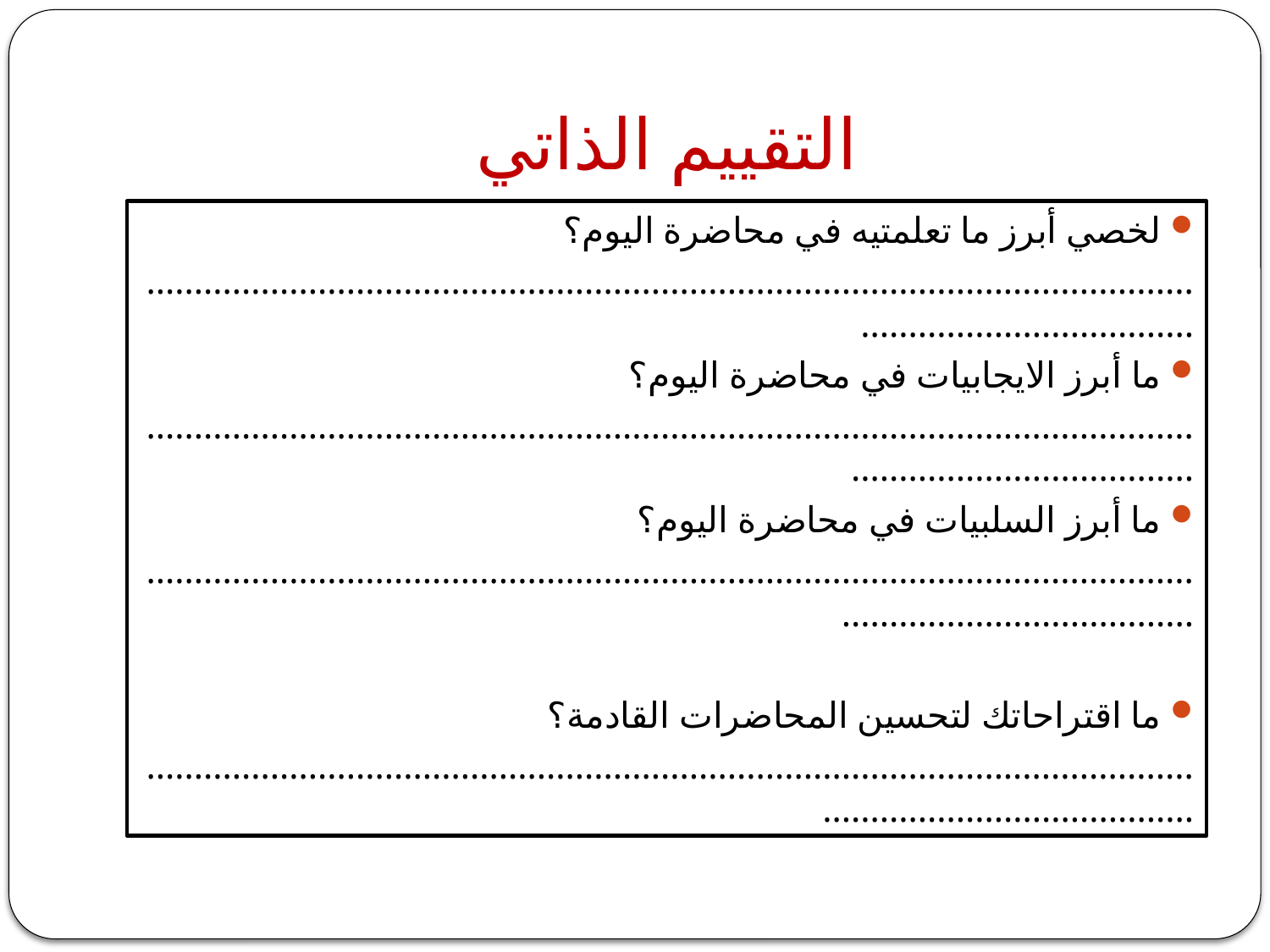

# التقييم الذاتي
لخصي أبرز ما تعلمتيه في محاضرة اليوم؟
.................................................................................................................................................
ما أبرز الايجابيات في محاضرة اليوم؟
..................................................................................................................................................
ما أبرز السلبيات في محاضرة اليوم؟
...................................................................................................................................................

ما اقتراحاتك لتحسين المحاضرات القادمة؟
.....................................................................................................................................................